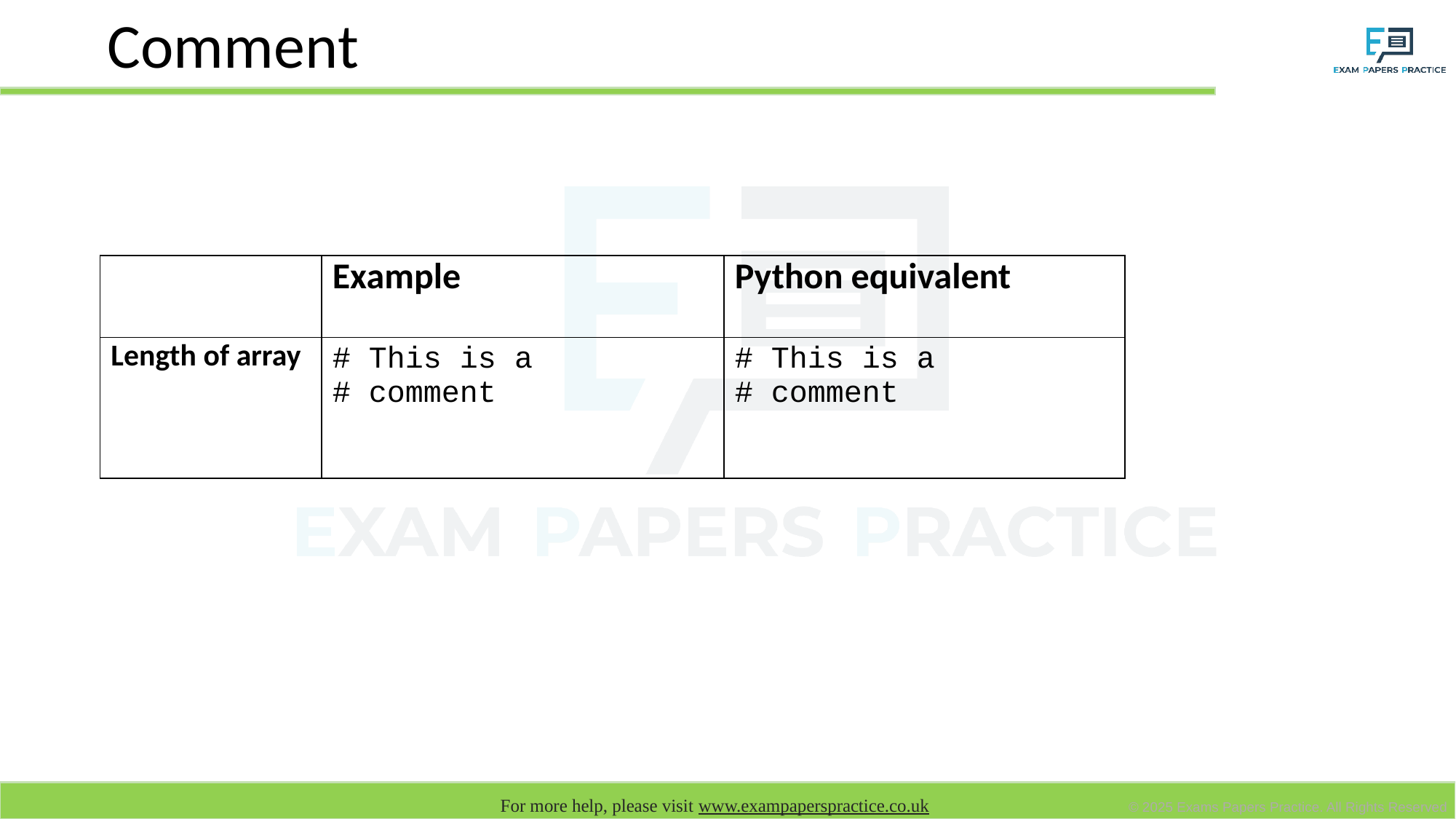

# Comment
|  | Example | Python equivalent |
| --- | --- | --- |
| Length of array | # This is a # comment | # This is a # comment |